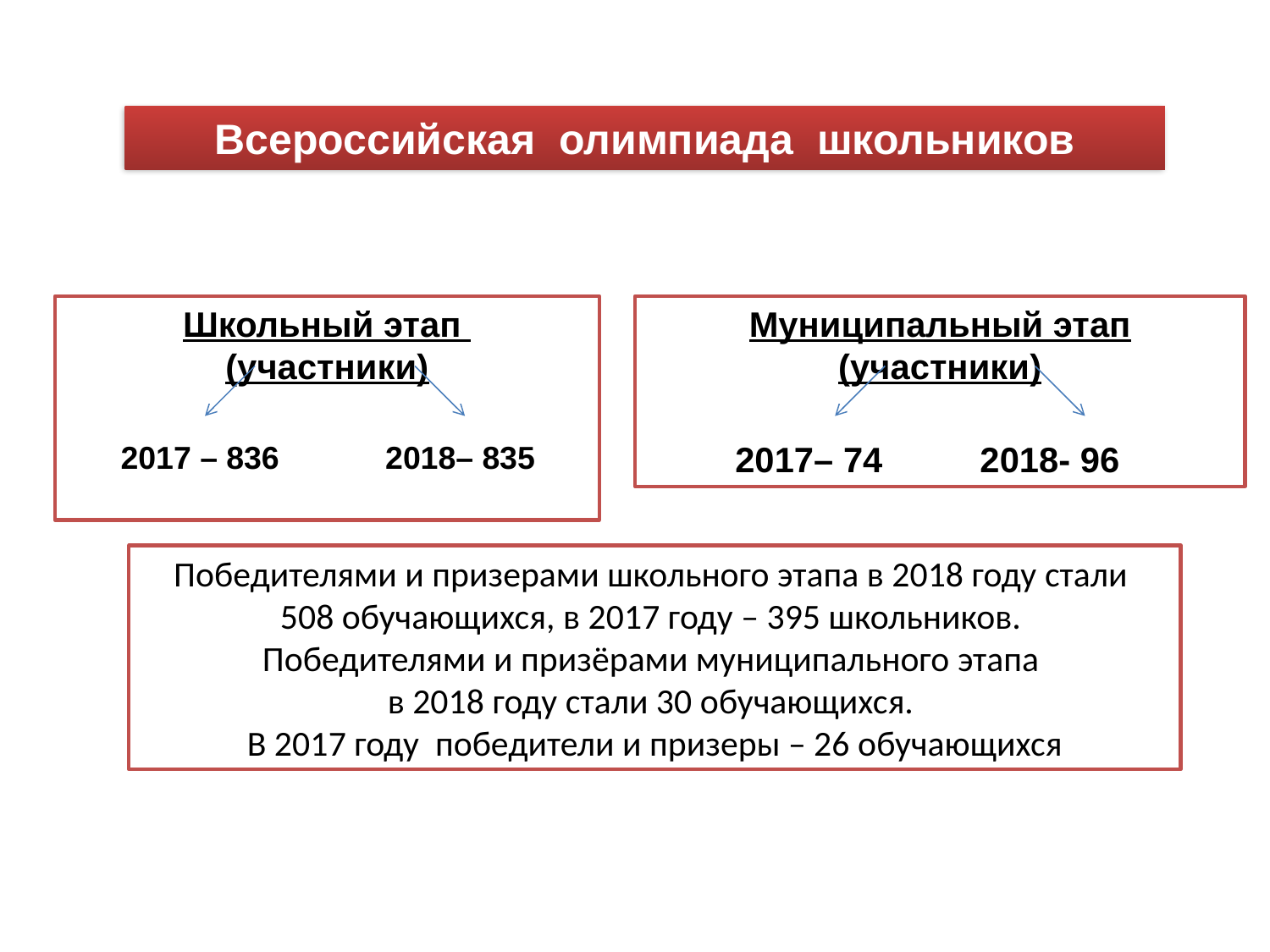

Всероссийская  олимпиада  школьников
Школьный этап
(участники)

      2017 – 836            2018– 835

Муниципальный этап (участники)

         2017– 74          2018- 96
Победителями и призерами школьного этапа в 2018 году стали
508 обучающихся, в 2017 году – 395 школьников.
Победителями и призёрами муниципального этапа
в 2018 году стали 30 обучающихся.
В 2017 году  победители и призеры – 26 обучающихся